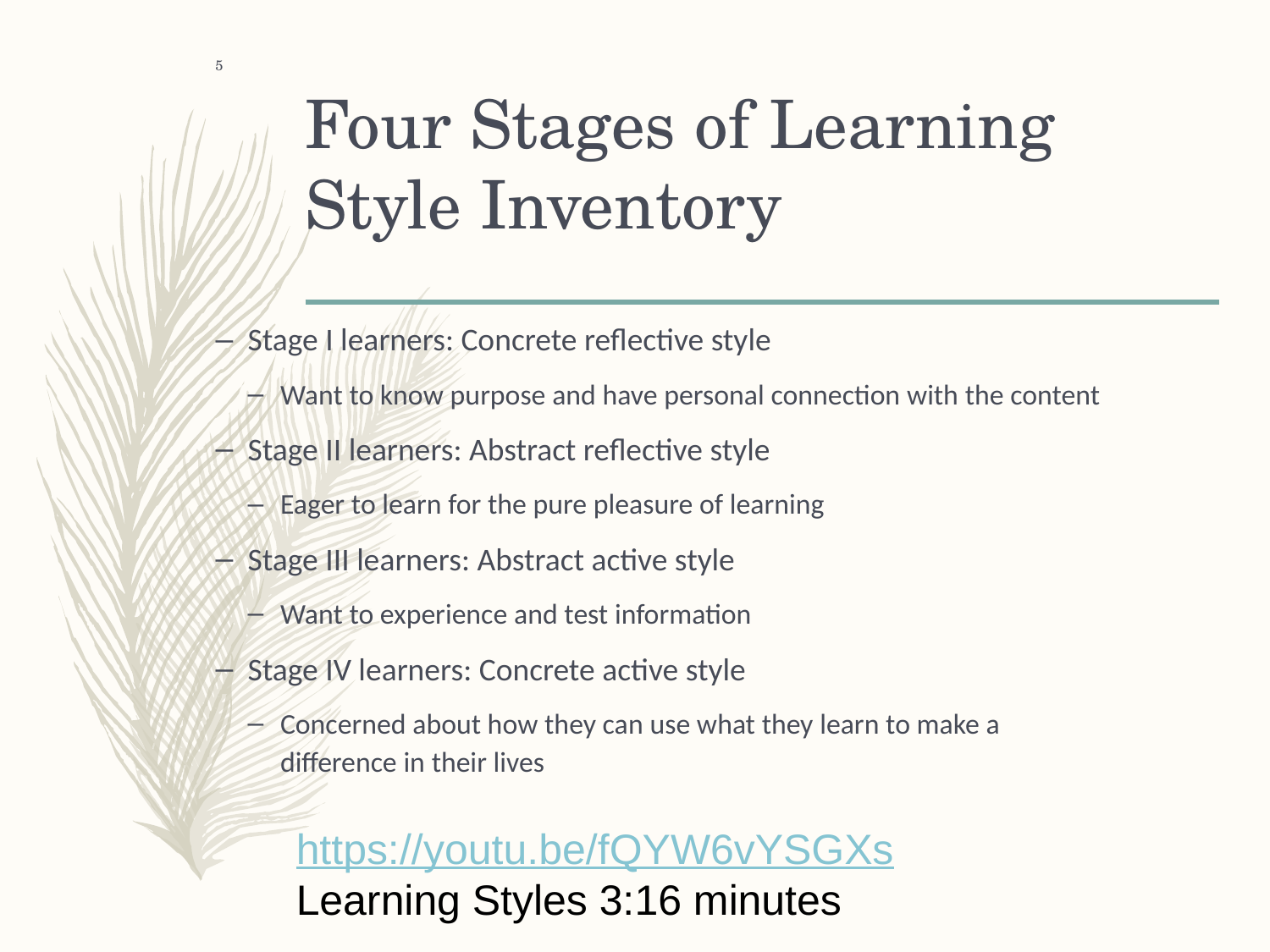

# Four Stages of Learning Style Inventory
 5

Stage I learners: Concrete reflective style
Want to know purpose and have personal connection with the content
Stage II learners: Abstract reflective style
Eager to learn for the pure pleasure of learning
Stage III learners: Abstract active style
Want to experience and test information
Stage IV learners: Concrete active style
Concerned about how they can use what they learn to make a difference in their lives

https://youtu.be/fQYW6vYSGXs
Learning Styles 3:16 minutes